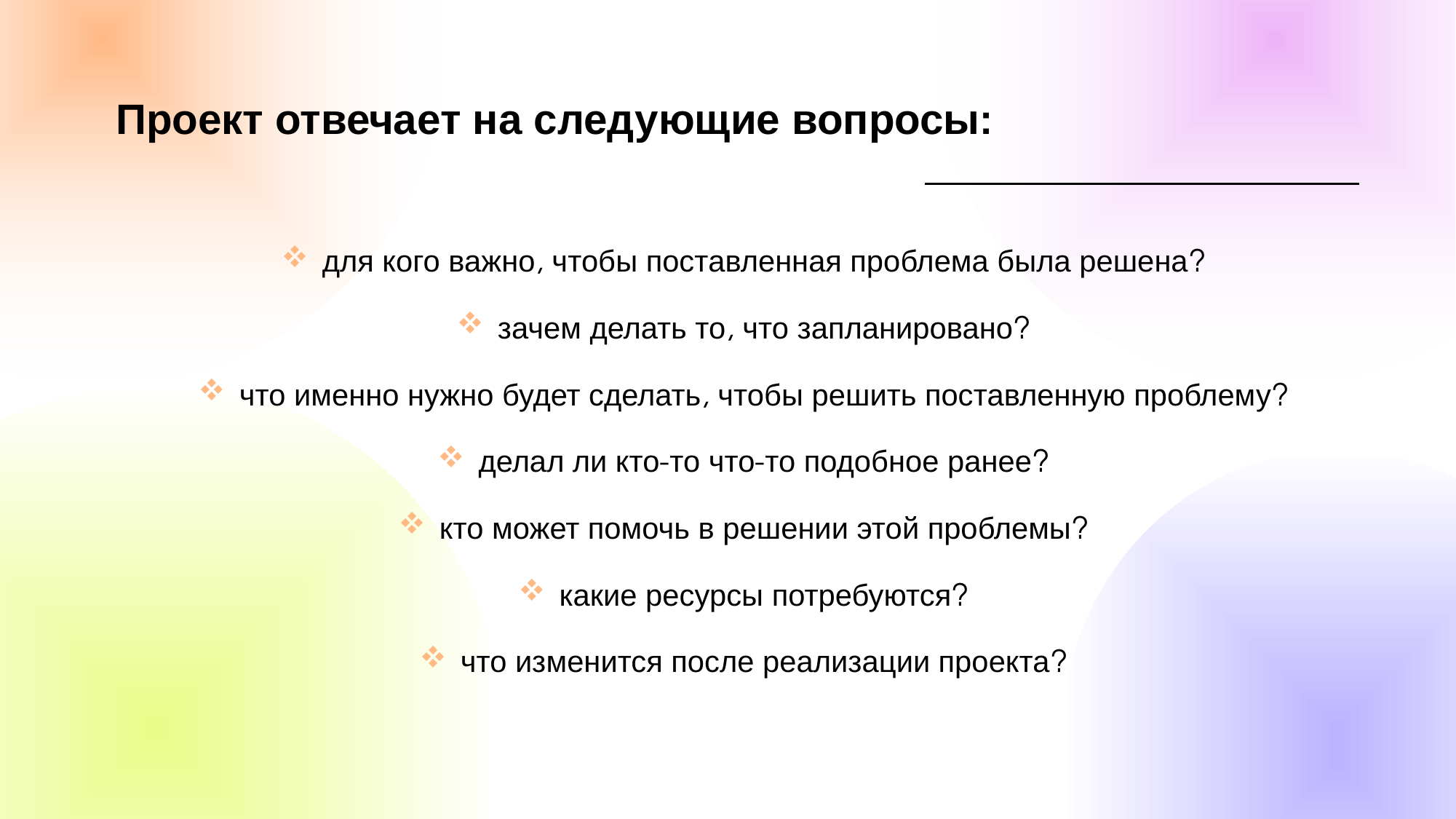

Проект отвечает на следующие вопросы:
для кого важно, чтобы поставленная проблема была решена?
зачем делать то, что запланировано?
что именно нужно будет сделать, чтобы решить поставленную проблему?
делал ли кто-то что-то подобное ранее?
кто может помочь в решении этой проблемы?
какие ресурсы потребуются?
что изменится после реализации проекта?